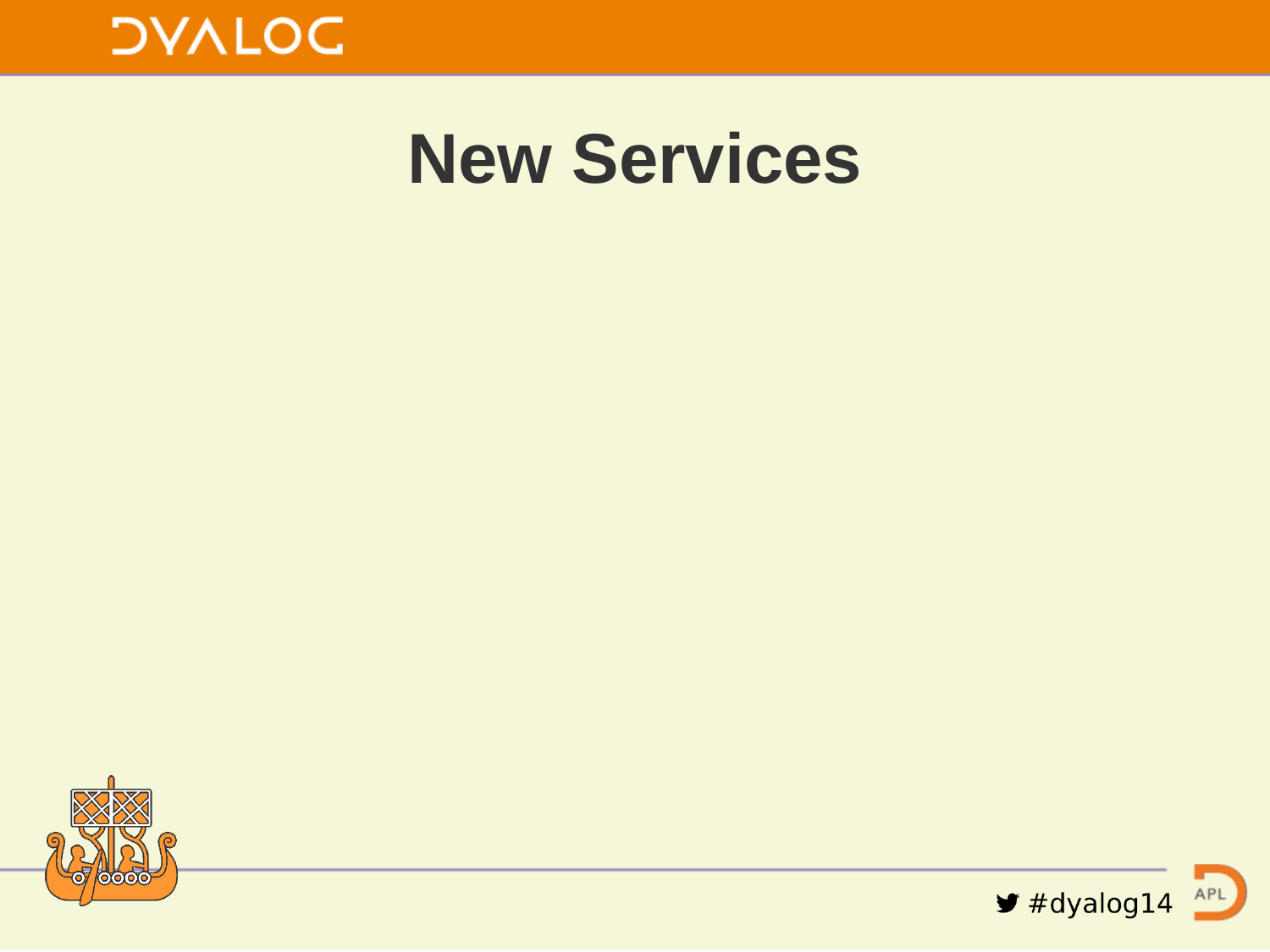

# New Services
Expand Services based on Insight Systems Key Competences
High Level Consultancy: Platform Migrations, Interfacing, Tuning
”Audits” to help customers use Dyalog more effectively and Dyalog to better understand customer requirement